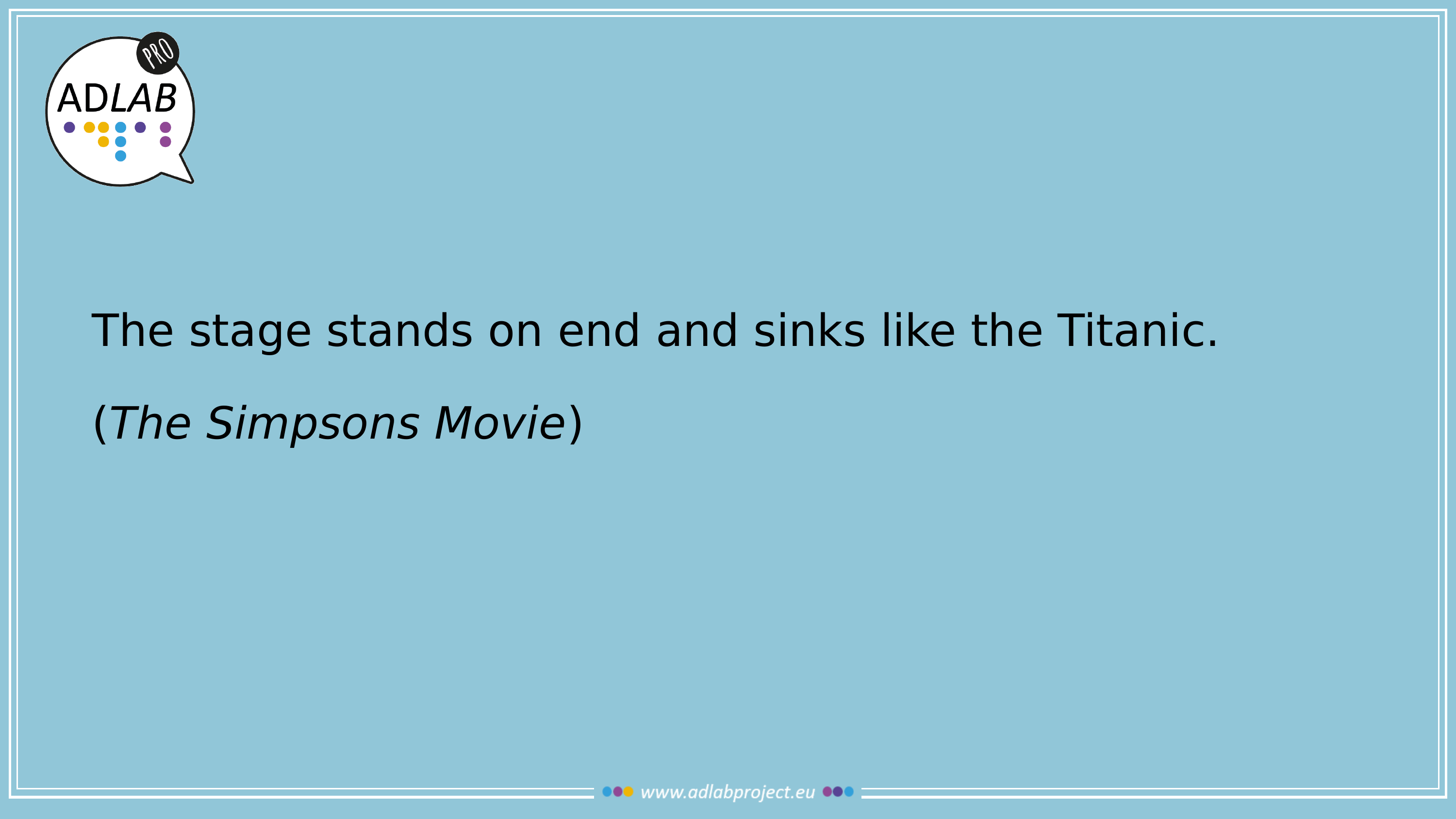

The stage stands on end and sinks like the Titanic.
(The Simpsons Movie)